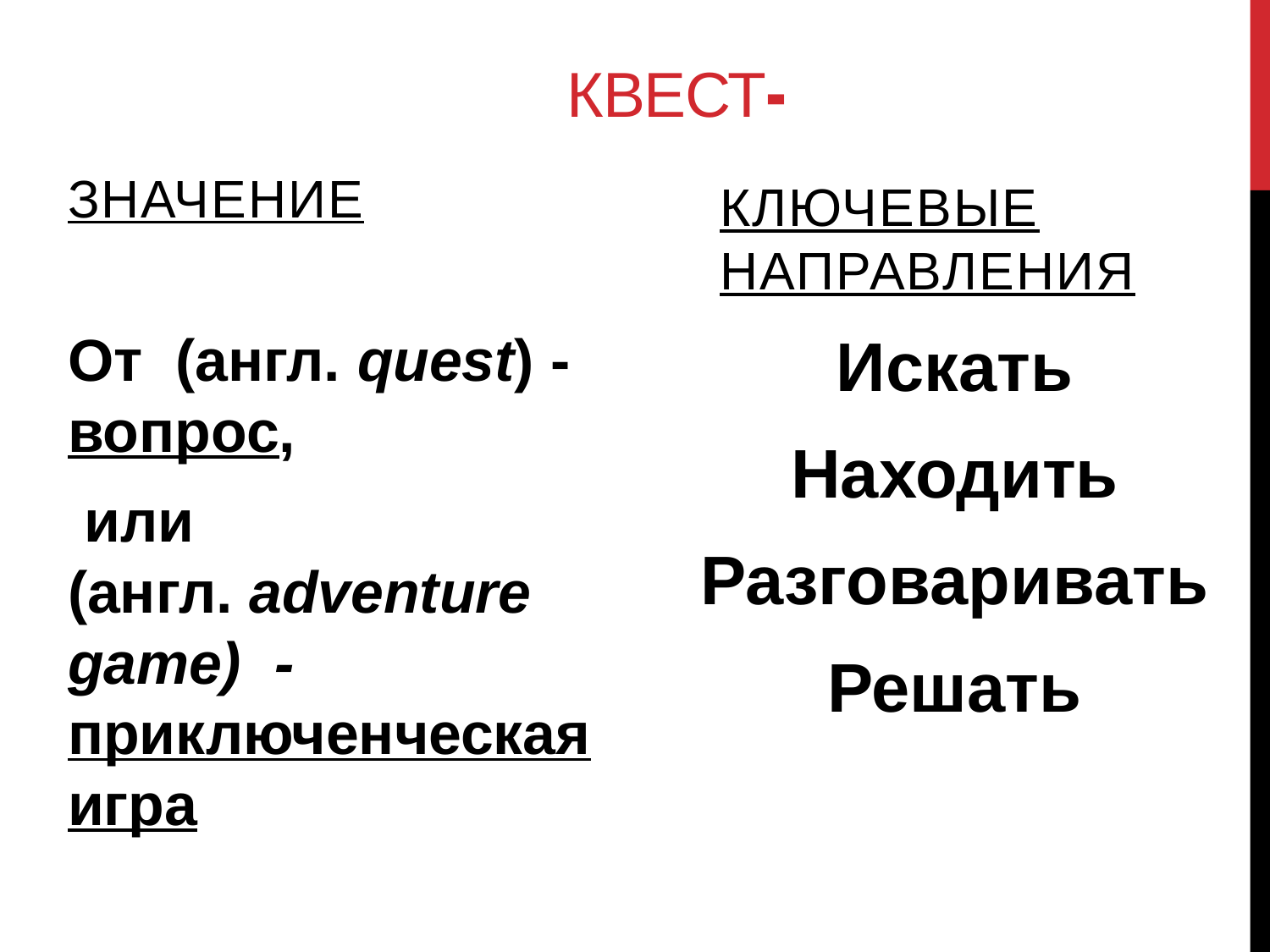

# Квест-
значение
Ключевые направления
От  (англ. quest) - вопрос,
 или (англ. adventure game)  - приключенческая игра
Искать
Находить
Разговаривать
Решать